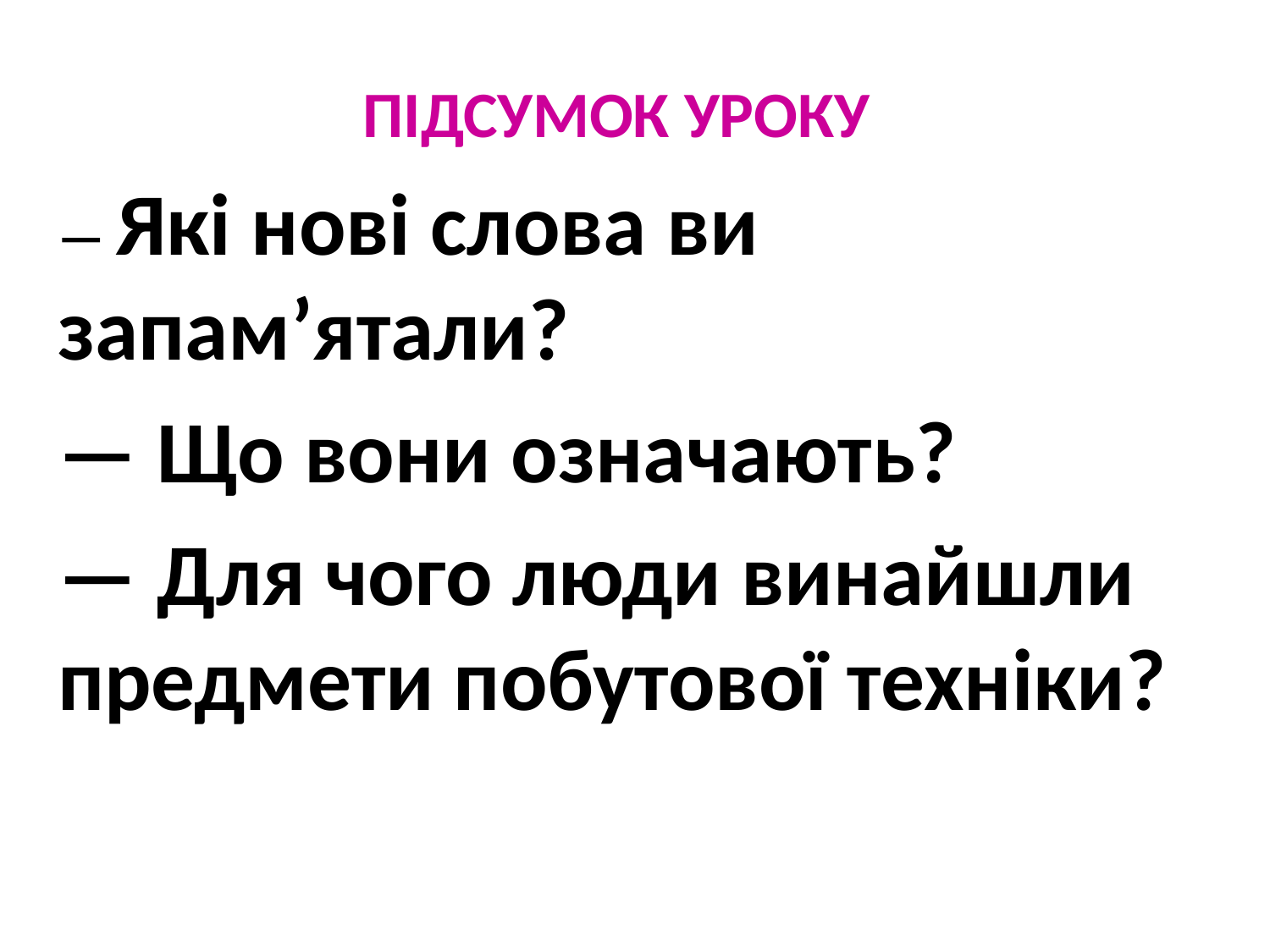

ПІДСУМОК УРОКУ
— Які нові слова ви запам’ятали?
— Що вони означають?
— Для чого люди винайшли предмети побутової техніки?